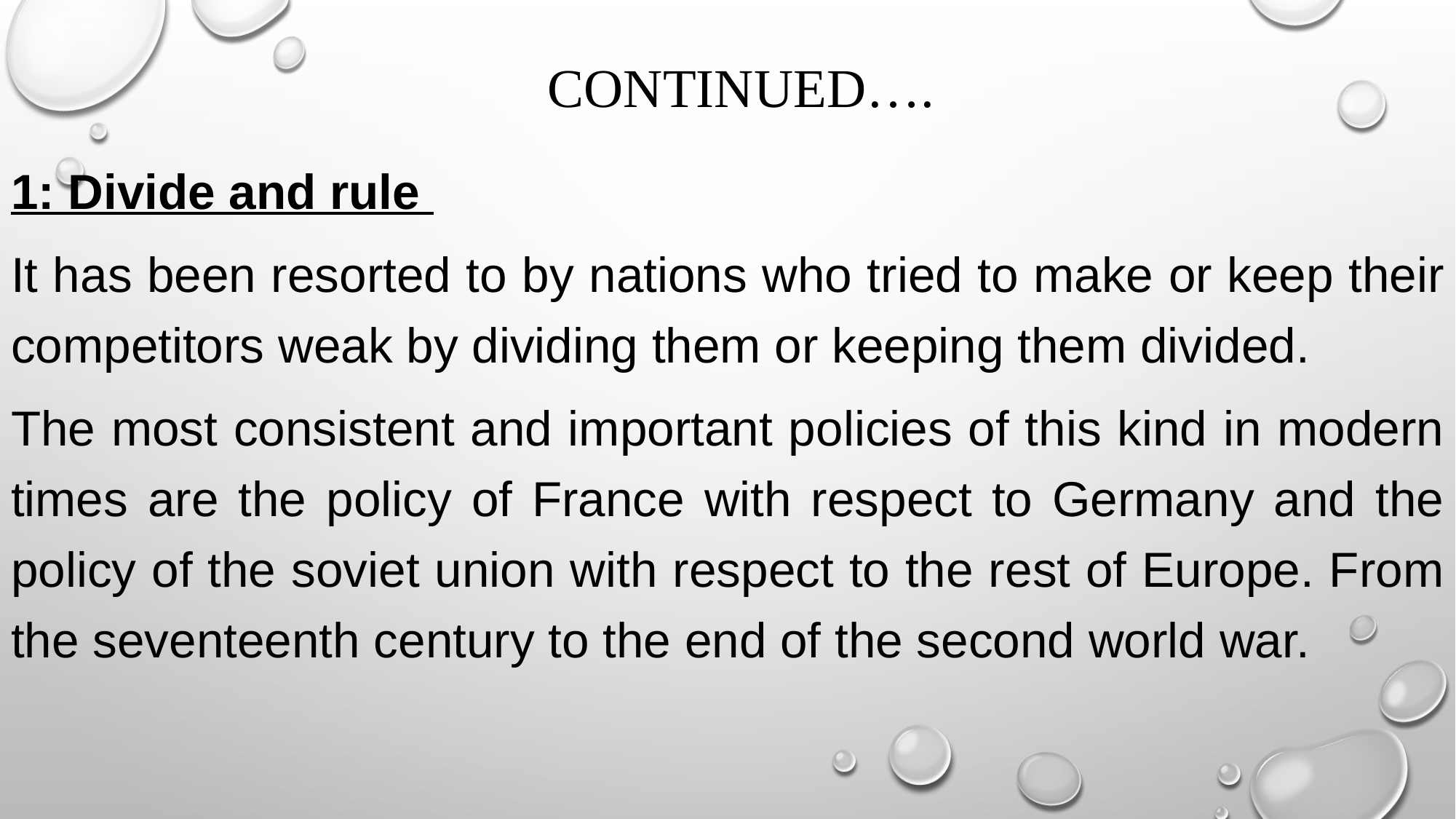

# continued….
1: Divide and rule
It has been resorted to by nations who tried to make or keep their competitors weak by dividing them or keeping them divided.
The most consistent and important policies of this kind in modern times are the policy of France with respect to Germany and the policy of the soviet union with respect to the rest of Europe. From the seventeenth century to the end of the second world war.